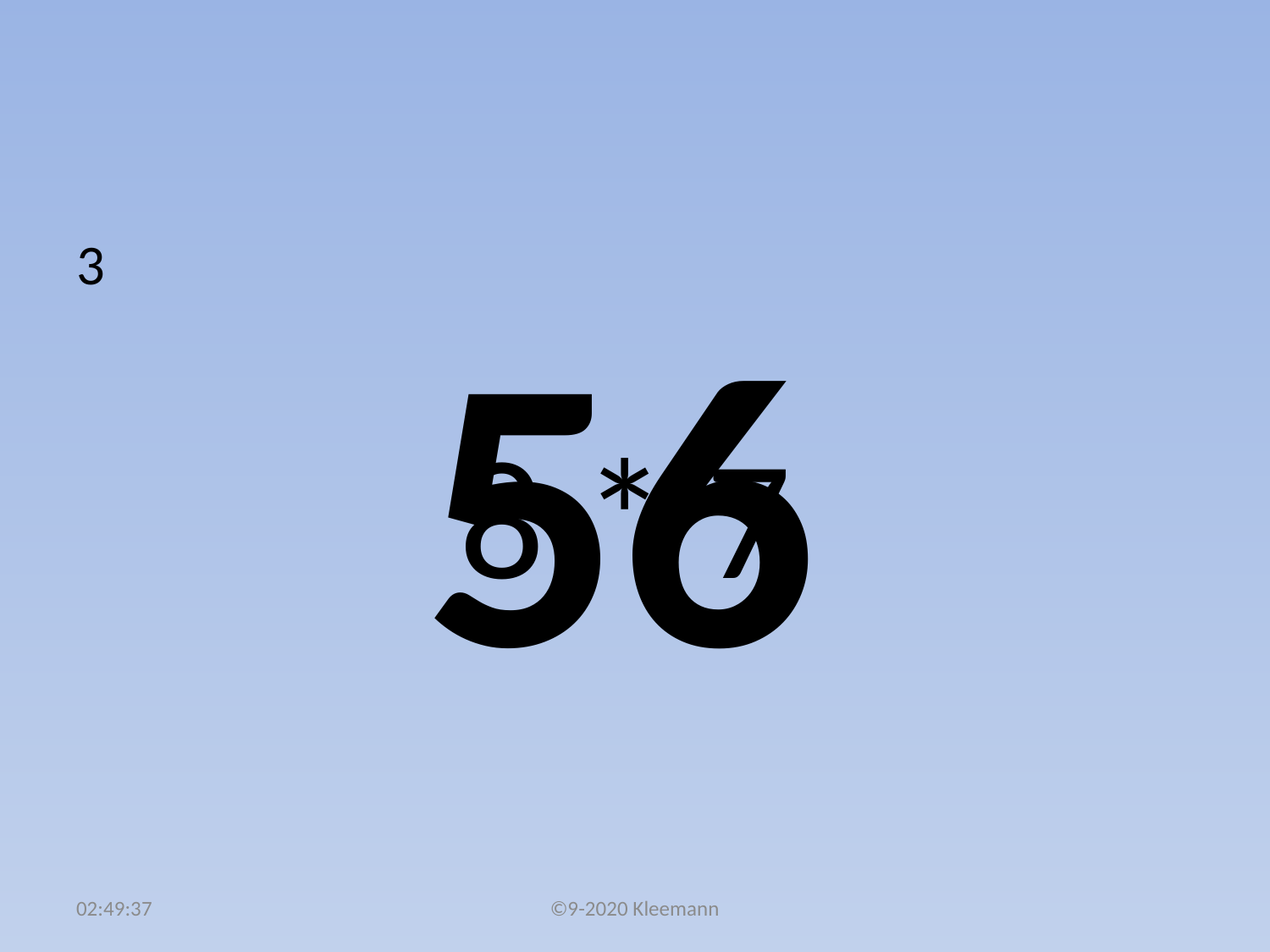

#
3

          8 * 7
56
02:49:37
©9-2020 Kleemann